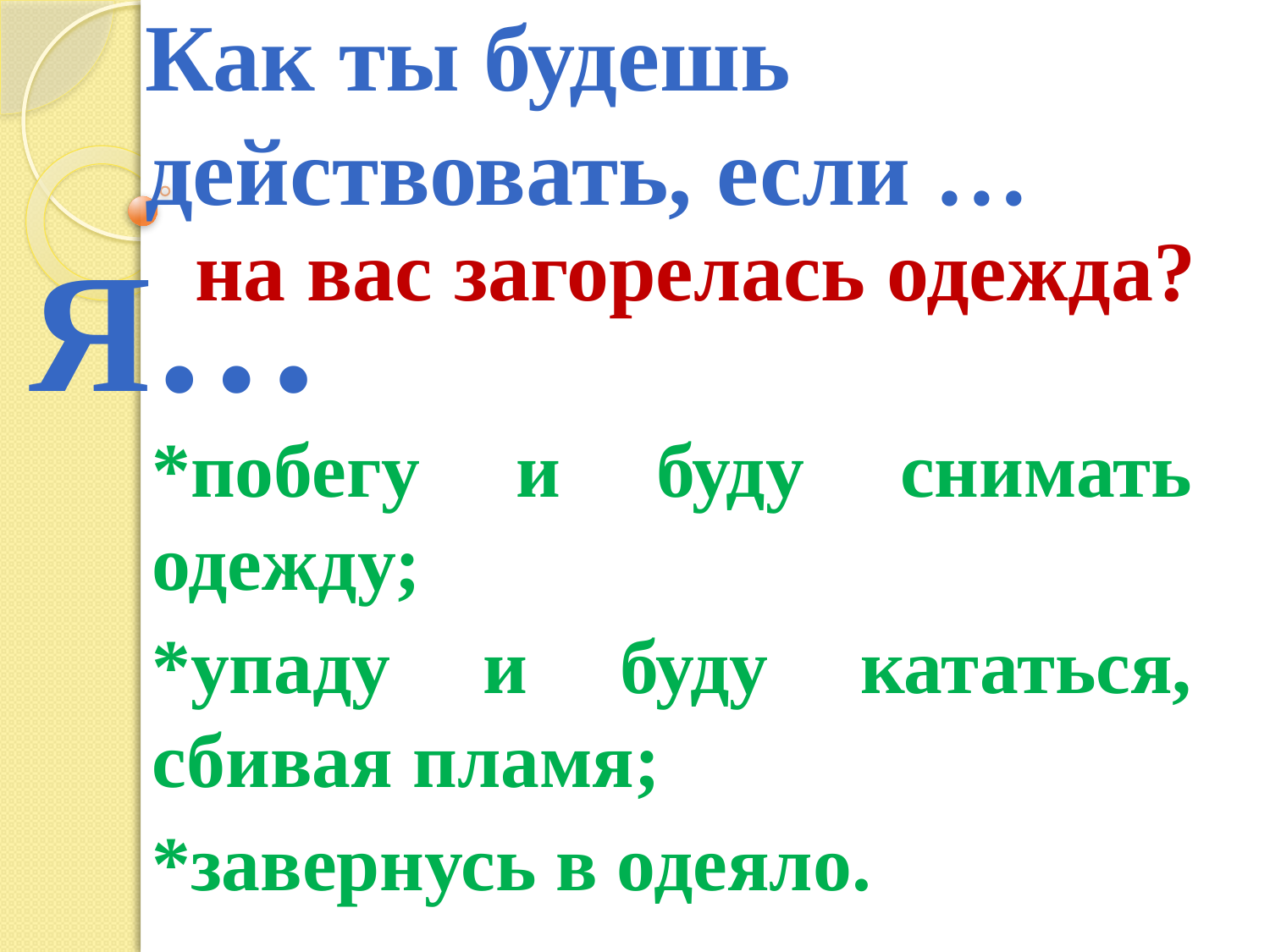

# Как ты будешь действовать, если …
Я…
на вас загорелась одежда?
*побегу и буду снимать одежду;
*упаду и буду кататься, сбивая пламя;
*завернусь в одеяло.